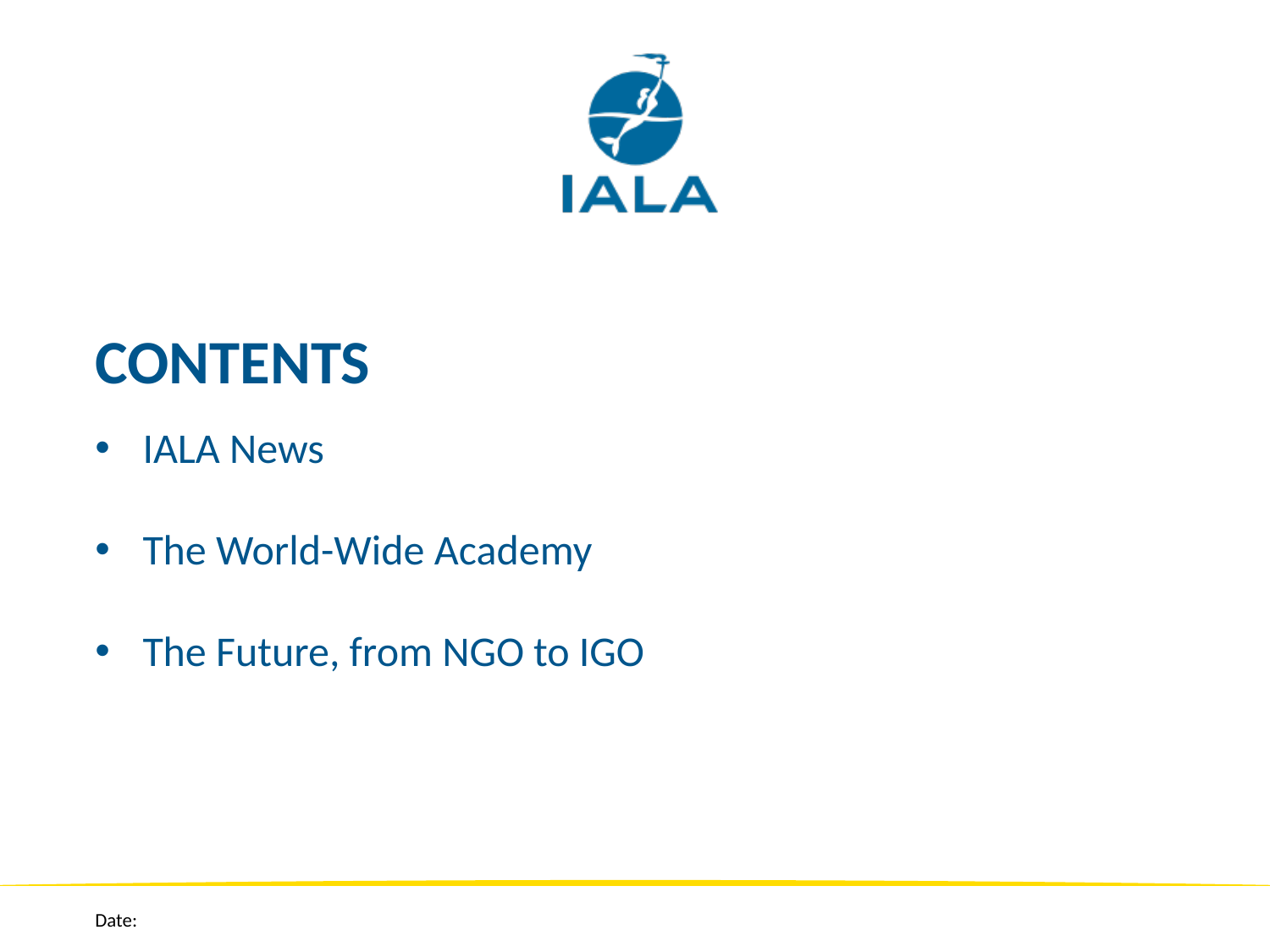

# contents
IALA News
The World-Wide Academy
The Future, from NGO to IGO
Date: